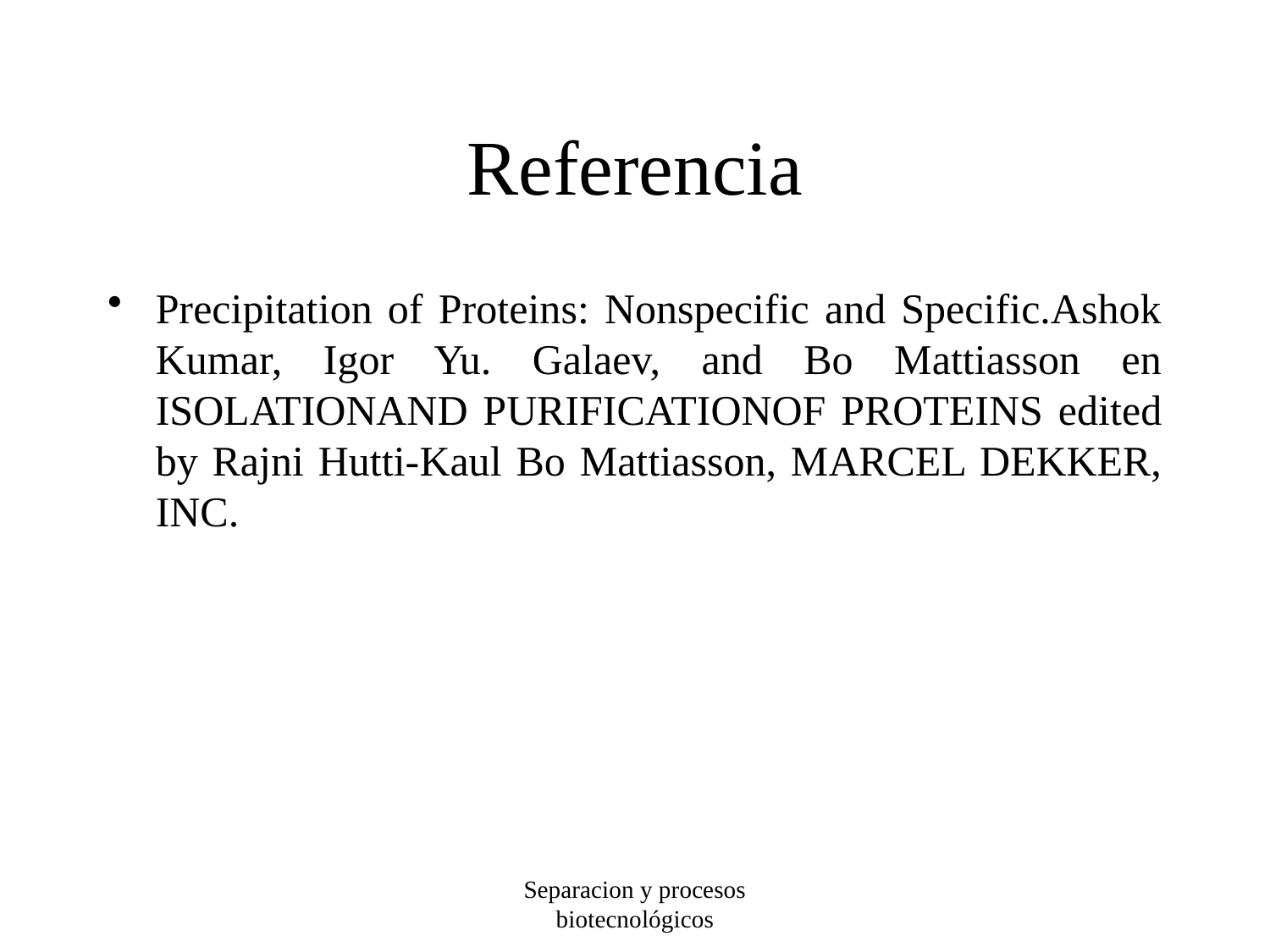

# Referencia
Precipitation of Proteins: Nonspecific and Specific.Ashok Kumar, Igor Yu. Galaev, and Bo Mattiasson en ISOLATIONAND PURIFICATIONOF PROTEINS edited by Rajni Hutti-Kaul Bo Mattiasson, MARCEL DEKKER, INC.

Separacion y procesos biotecnológicos